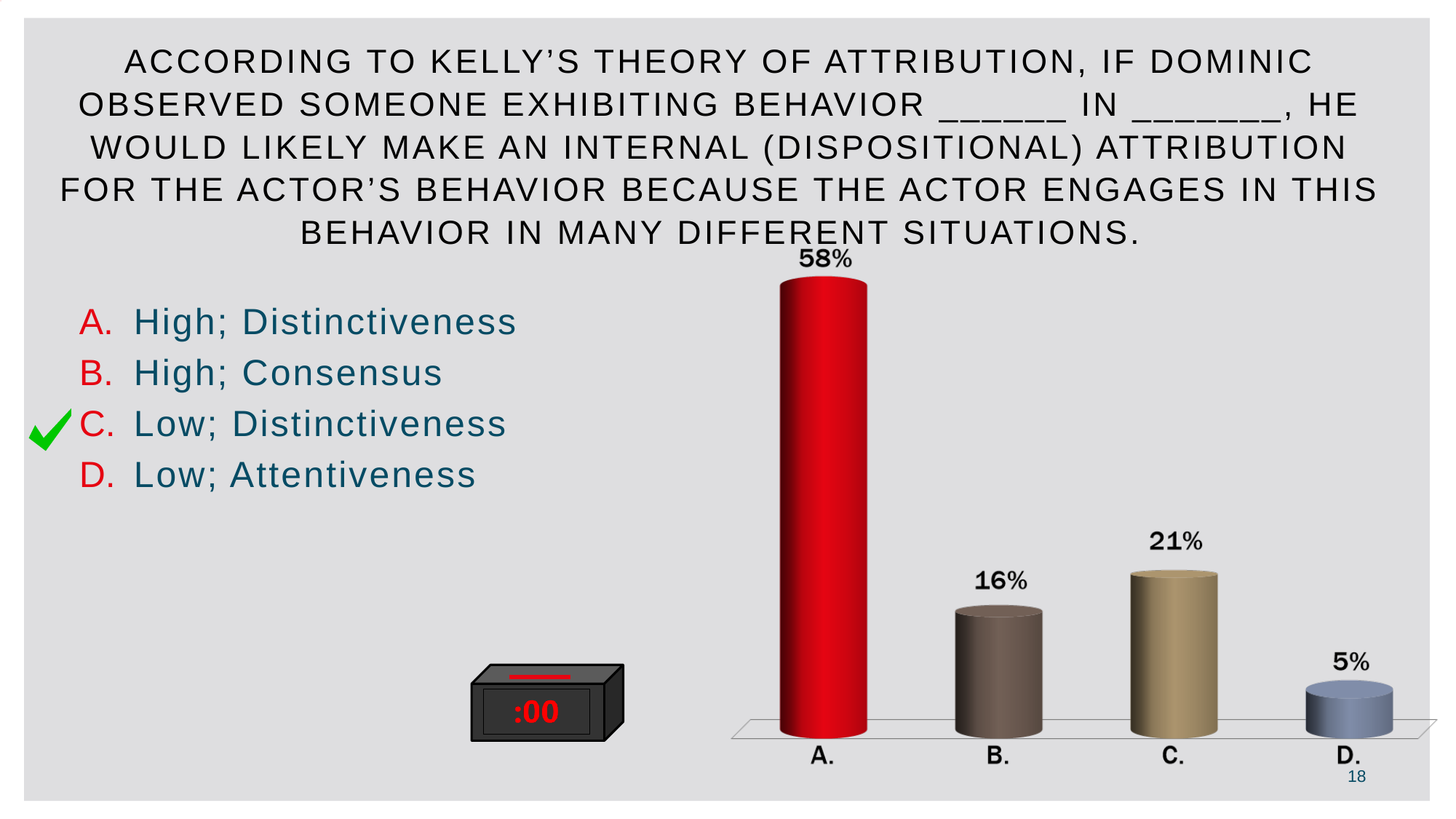

According to Kelly’s theory of attribution, if Dominic observed someone exhibiting behavior ______ in _______, he would likely make an internal (dispositional) attribution for the actor’s behavior because the actor engages in this behavior in many different situations.

High; Distinctiveness
High; Consensus
Low; Distinctiveness
Low; Attentiveness

18